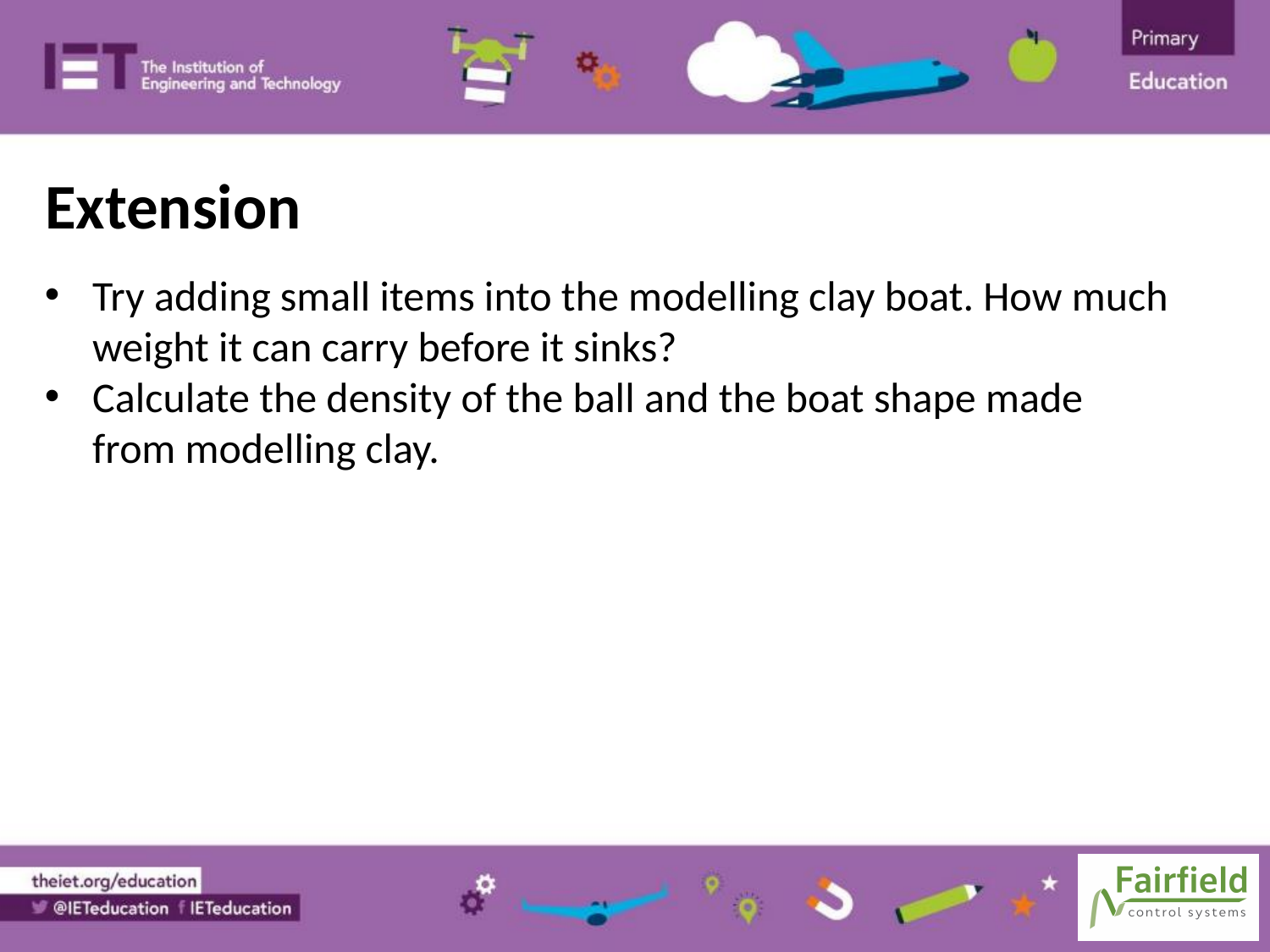

Extension
Try adding small items into the modelling clay boat. How much weight it can carry before it sinks?
Calculate the density of the ball and the boat shape made from modelling clay.